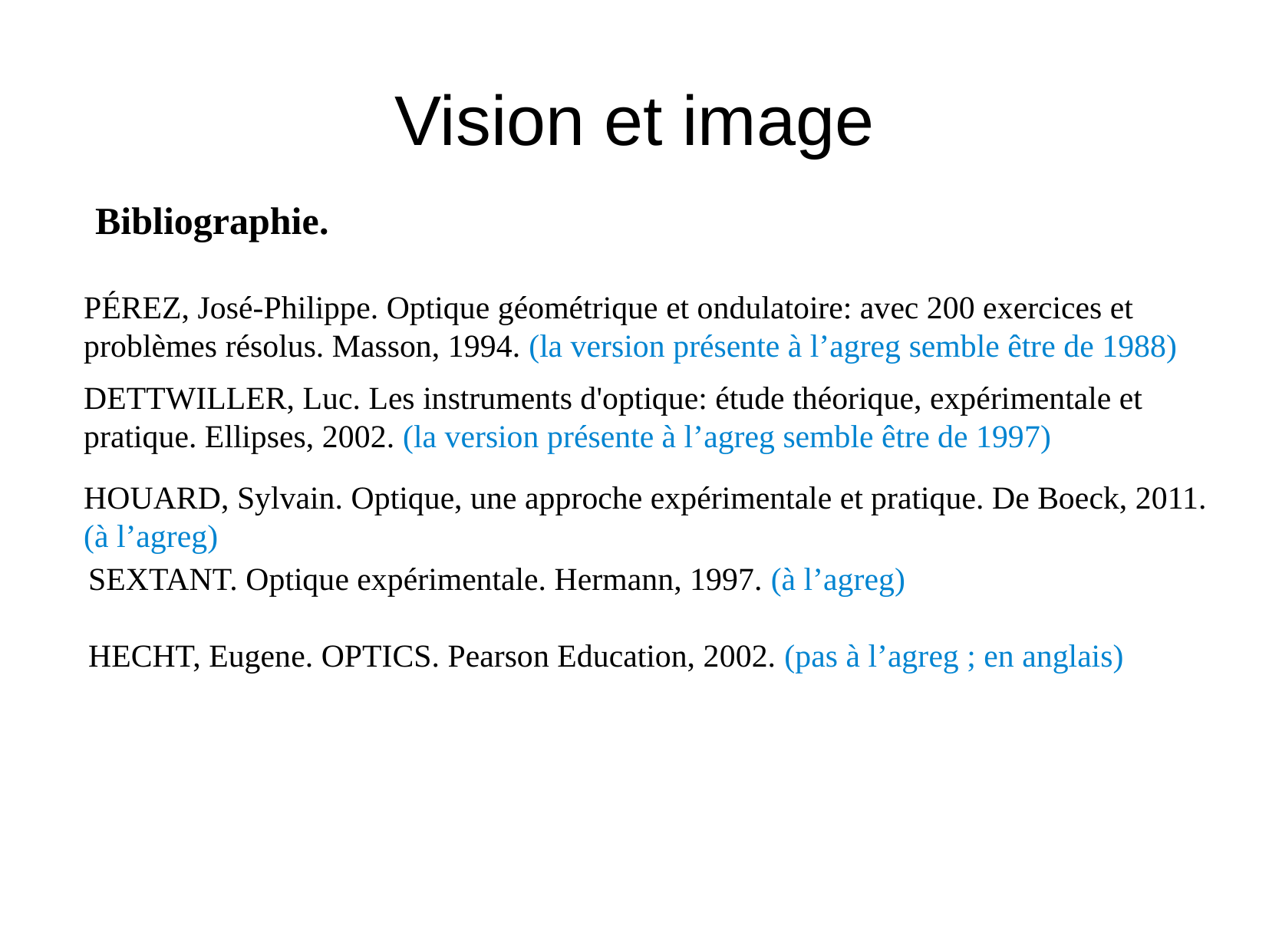

# Vision et image
Bibliographie.
PÉREZ, José-Philippe. Optique géométrique et ondulatoire: avec 200 exercices et problèmes résolus. Masson, 1994. (la version présente à l’agreg semble être de 1988)
DETTWILLER, Luc. Les instruments d'optique: étude théorique, expérimentale et pratique. Ellipses, 2002. (la version présente à l’agreg semble être de 1997)
HOUARD, Sylvain. Optique, une approche expérimentale et pratique. De Boeck, 2011.
(à l’agreg)
SEXTANT. Optique expérimentale. Hermann, 1997. (à l’agreg)

HECHT, Eugene. OPTICS. Pearson Education, 2002. (pas à l’agreg ; en anglais)